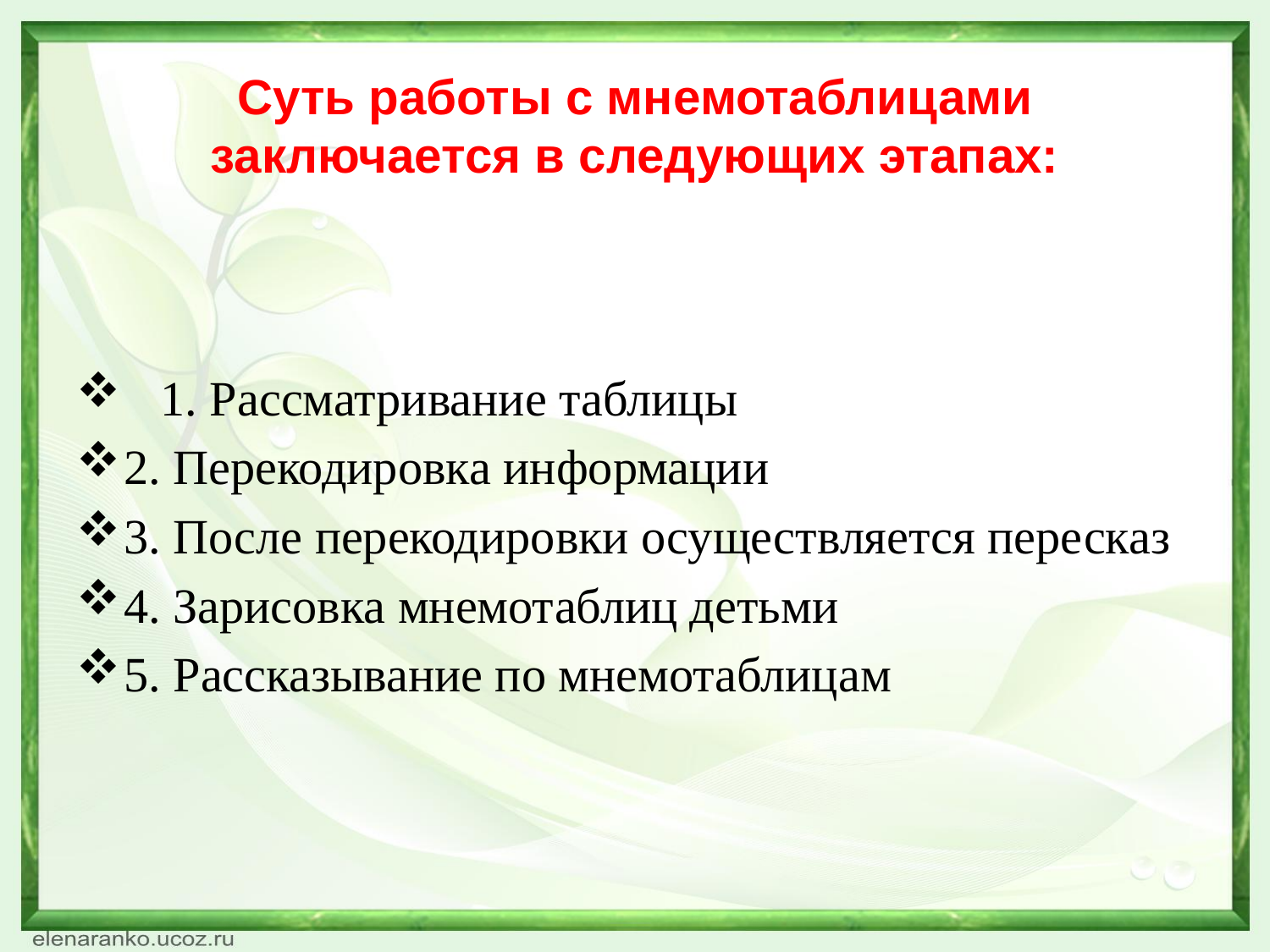

# Суть работы с мнемотаблицами заключается в следующих этапах:

   1. Рассматривание таблицы
2. Перекодировка информации
3. После перекодировки осуществляется пересказ
4. Зарисовка мнемотаблиц детьми
5. Рассказывание по мнемотаблицам